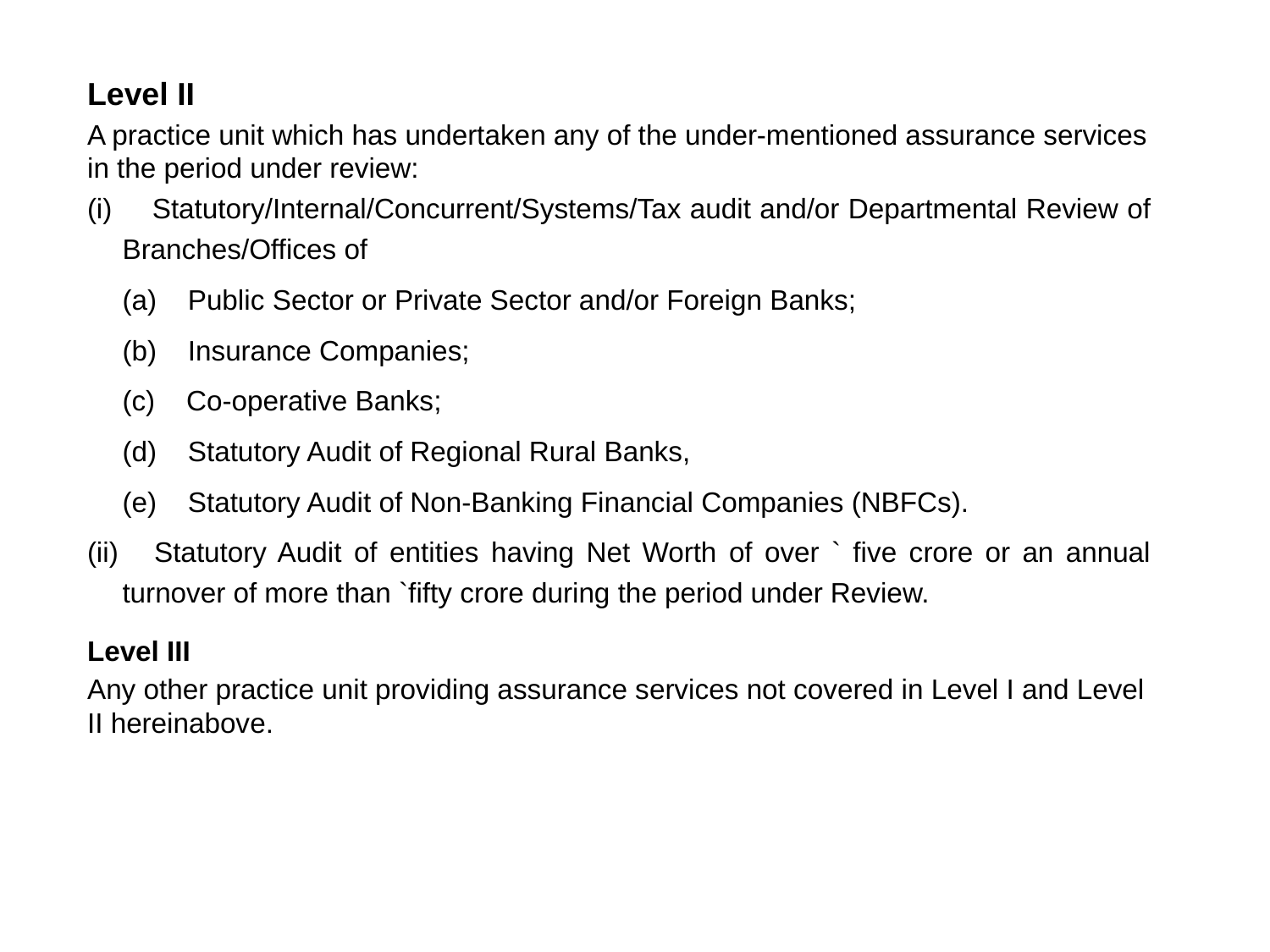

Level II
A practice unit which has undertaken any of the under-mentioned assurance services in the period under review:
(i)     Statutory/Internal/Concurrent/Systems/Tax audit and/or Departmental Review of Branches/Offices of
(a)    Public Sector or Private Sector and/or Foreign Banks;
(b)    Insurance Companies;
(c)    Co-operative Banks;
(d)    Statutory Audit of Regional Rural Banks,
(e)    Statutory Audit of Non-Banking Financial Companies (NBFCs).
(ii)    Statutory Audit of entities having Net Worth of over ` five crore or an annual turnover of more than `fifty crore during the period under Review.
Level III
Any other practice unit providing assurance services not covered in Level I and Level II hereinabove.